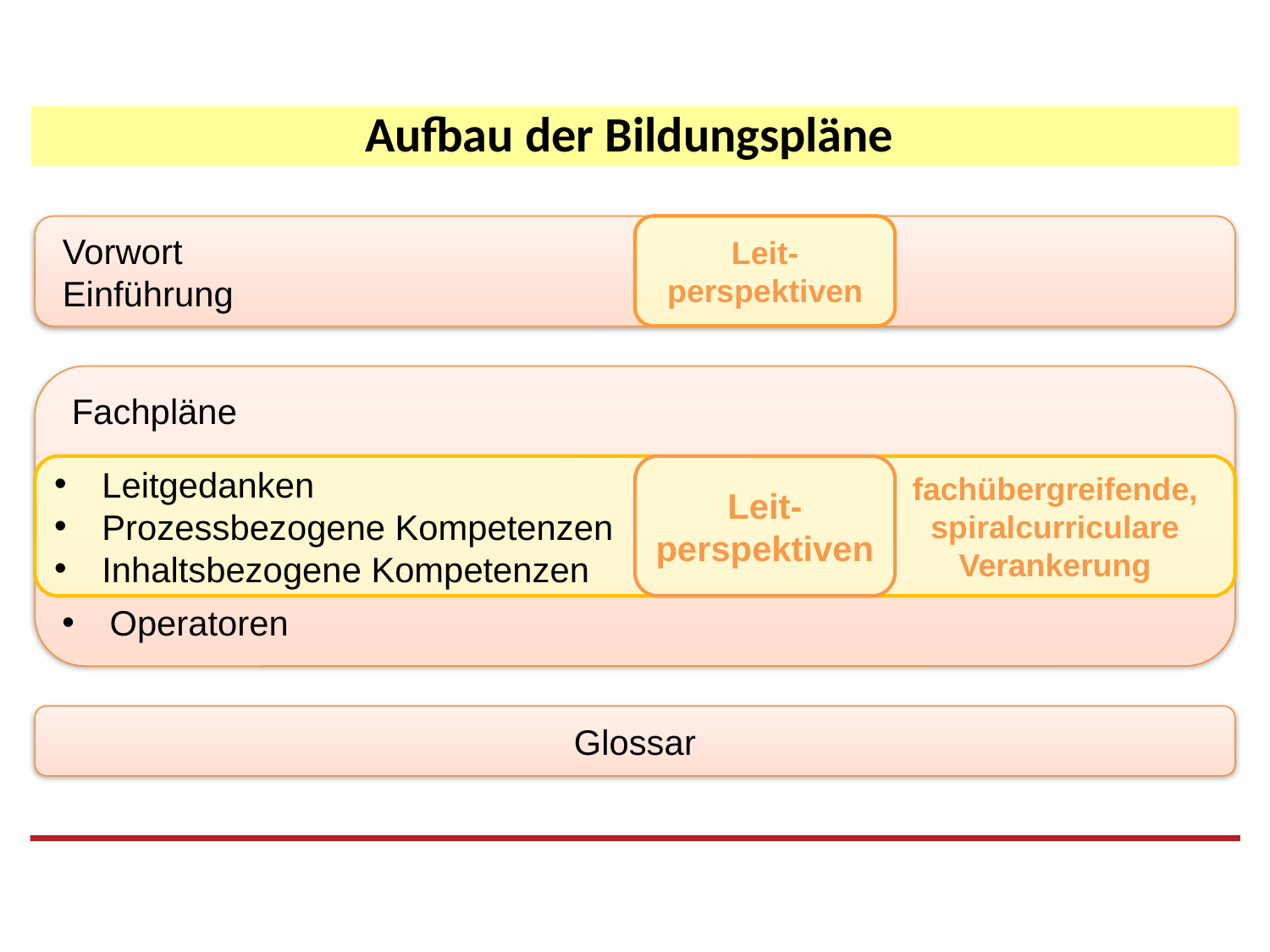

Aufbau der Bildungspläne
Leit-
perspektiven
 Vorwort
 Einführung
 Fachpläne

Operatoren
Leitgedanken
Prozessbezogene Kompetenzen
Inhaltsbezogene Kompetenzen
Leit-perspektiven
fachübergreifende,
spiralcurriculare Verankerung

Glossar